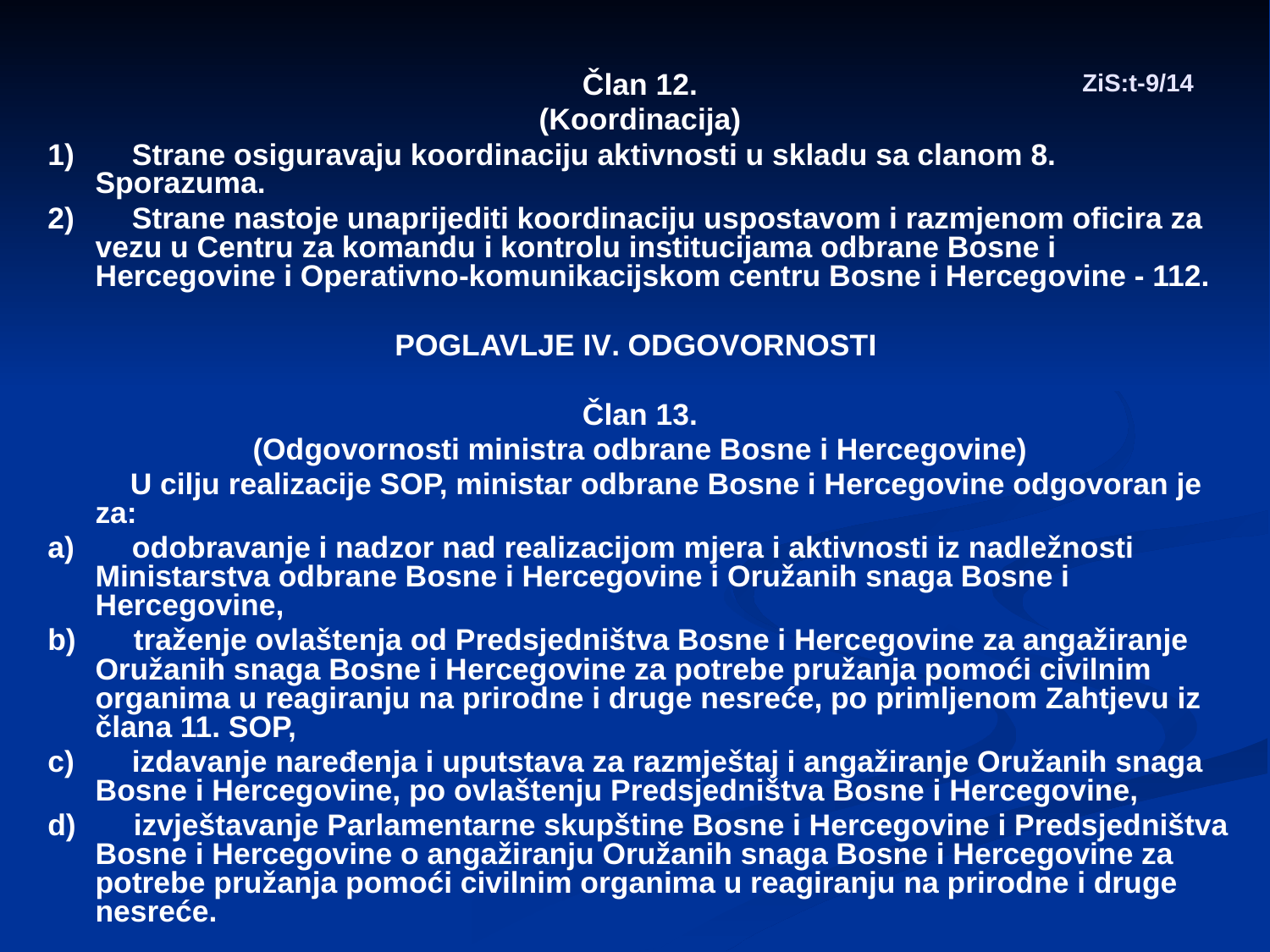

# ZiS:t-9/14
Član 12.
(Koordinacija)
1)       Strane osiguravaju koordinaciju aktivnosti u skladu sa clanom 8. Sporazuma.
2)       Strane nastoje unaprijediti koordinaciju uspostavom i razmjenom oficira za vezu u Centru za komandu i kontrolu institucijama odbrane Bosne i Hercegovine i Operativno-komunikacijskom centru Bosne i Hercegovine - 112.

POGLAVLJE IV. ODGOVORNOSTI

Član 13.
(Odgovornosti ministra odbrane Bosne i Hercegovine)
          U cilju realizacije SOP, ministar odbrane Bosne i Hercegovine odgovoran je za:
a)       odobravanje i nadzor nad realizacijom mjera i aktivnosti iz nadležnosti Ministarstva odbrane Bosne i Hercegovine i Oružanih snaga Bosne i Hercegovine,
b)       traženje ovlaštenja od Predsjedništva Bosne i Hercegovine za angažiranje Oružanih snaga Bosne i Hercegovine za potrebe pružanja pomoći civilnim organima u reagiranju na prirodne i druge nesreće, po primljenom Zahtjevu iz člana 11. SOP,
c)       izdavanje naređenja i uputstava za razmještaj i angažiranje Oružanih snaga Bosne i Hercegovine, po ovlaštenju Predsjedništva Bosne i Hercegovine,
d)       izvještavanje Parlamentarne skupštine Bosne i Hercegovine i Predsjedništva Bosne i Hercegovine o angažiranju Oružanih snaga Bosne i Hercegovine za potrebe pružanja pomoći civilnim organima u reagiranju na prirodne i druge nesreće.